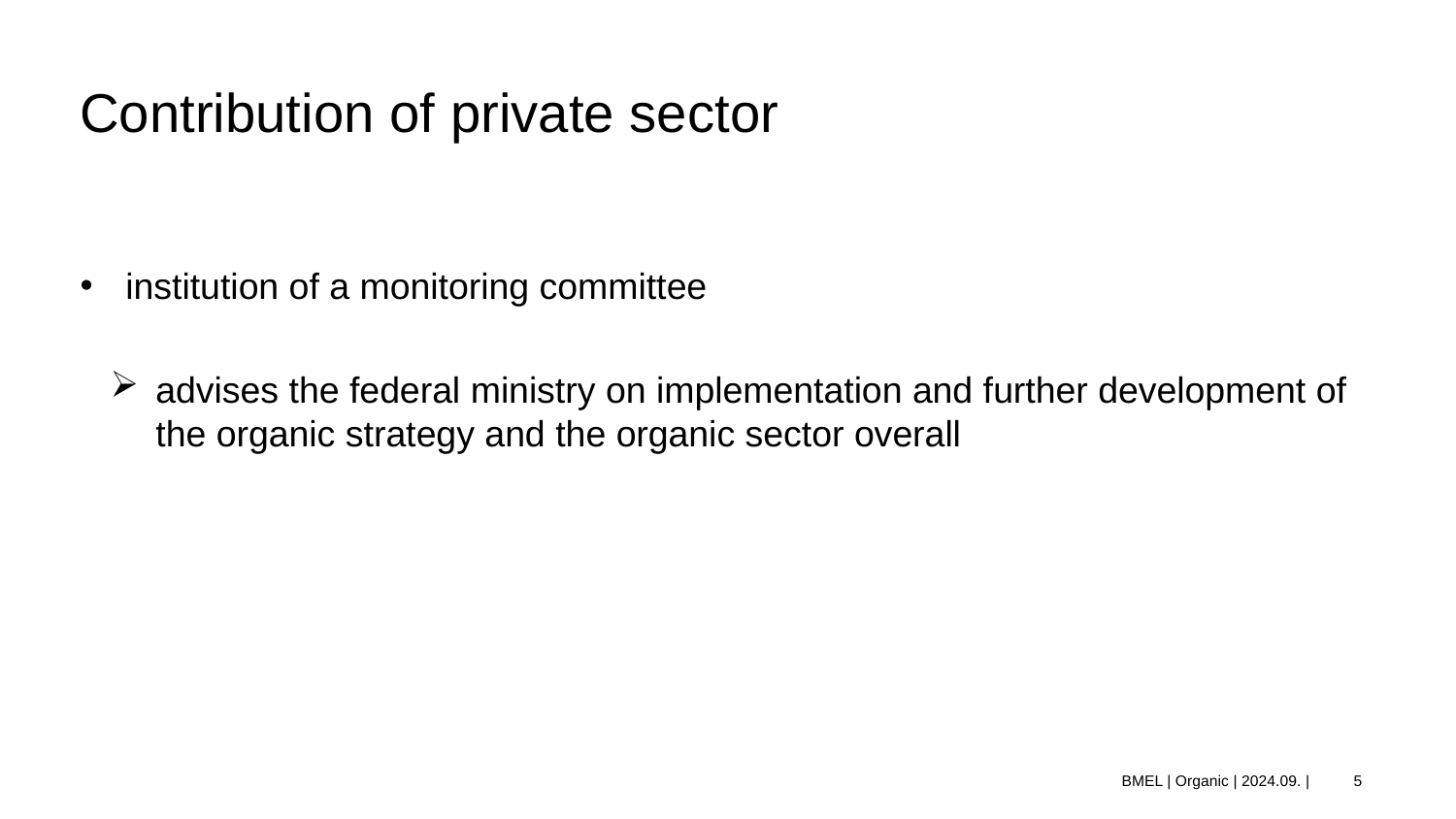

# Contribution of private sector
institution of a monitoring committee

advises the federal ministry on implementation and further development of the organic strategy and the organic sector overall
BMEL | Organic | 2024.09. |
5